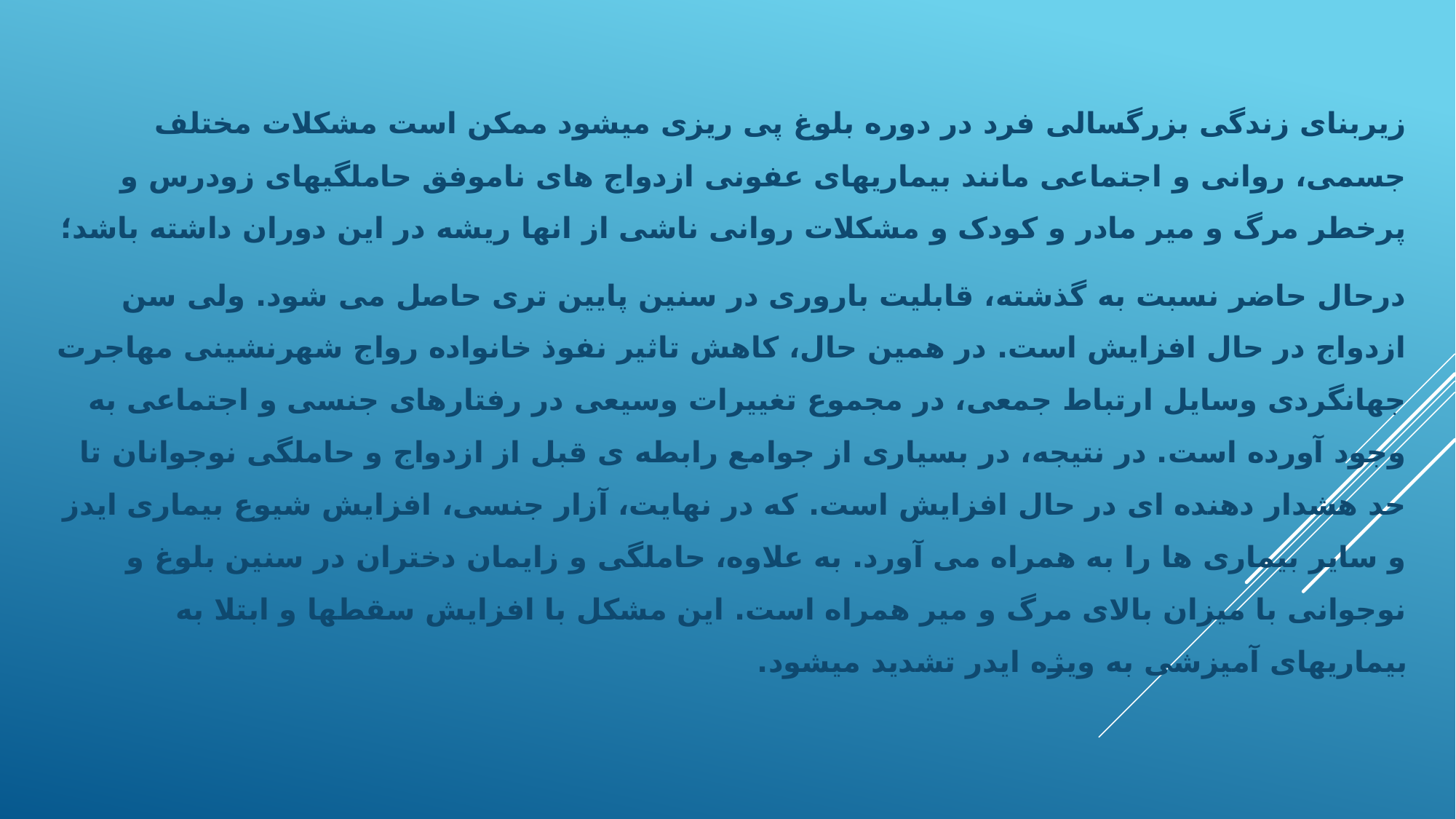

زیربنای زندگی بزرگسالی فرد در دوره بلوغ پی ریزی میشود ممکن است مشکلات مختلف جسمی، روانی و اجتماعی مانند بیماریهای عفونی ازدواج های ناموفق حاملگیهای زودرس و پرخطر مرگ و میر مادر و کودک و مشکلات روانی ناشی از انها ریشه در این دوران داشته باشد؛
درحال حاضر نسبت به گذشته، قابلیت باروری در سنین پایین تری حاصل می شود. ولی سن ازدواج در حال افزایش است. در همین حال، کاهش تاثیر نفوذ خانواده رواج شهرنشینی مهاجرت جهانگردی وسایل ارتباط جمعی، در مجموع تغییرات وسیعی در رفتارهای جنسی و اجتماعی به وجود آورده است. در نتیجه، در بسیاری از جوامع رابطه ی قبل از ازدواج و حاملگی نوجوانان تا حد هشدار دهنده ای در حال افزایش است. که در نهایت، آزار جنسی، افزایش شیوع بیماری ایدز و سایر بیماری ها را به همراه می آورد. به علاوه، حاملگی و زایمان دختران در سنین بلوغ و نوجوانی با میزان بالای مرگ و میر همراه است. این مشکل با افزایش سقطها و ابتلا به بیماریهای آمیزشی به ویژه ایدر تشدید میشود.